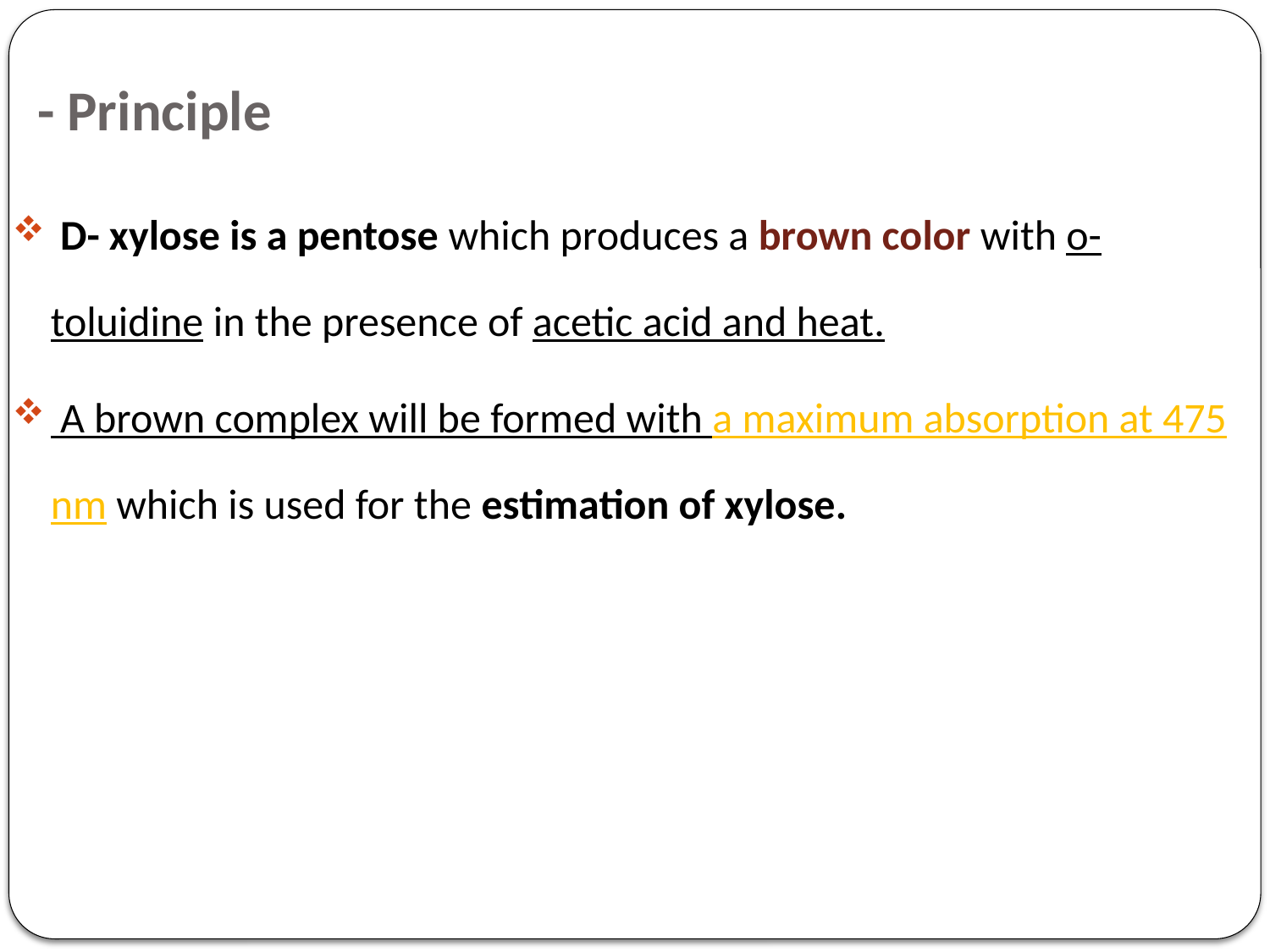

# - Principle
 D- xylose is a pentose which produces a brown color with o- toluidine in the presence of acetic acid and heat.
 A brown complex will be formed with a maximum absorption at 475 nm which is used for the estimation of xylose.